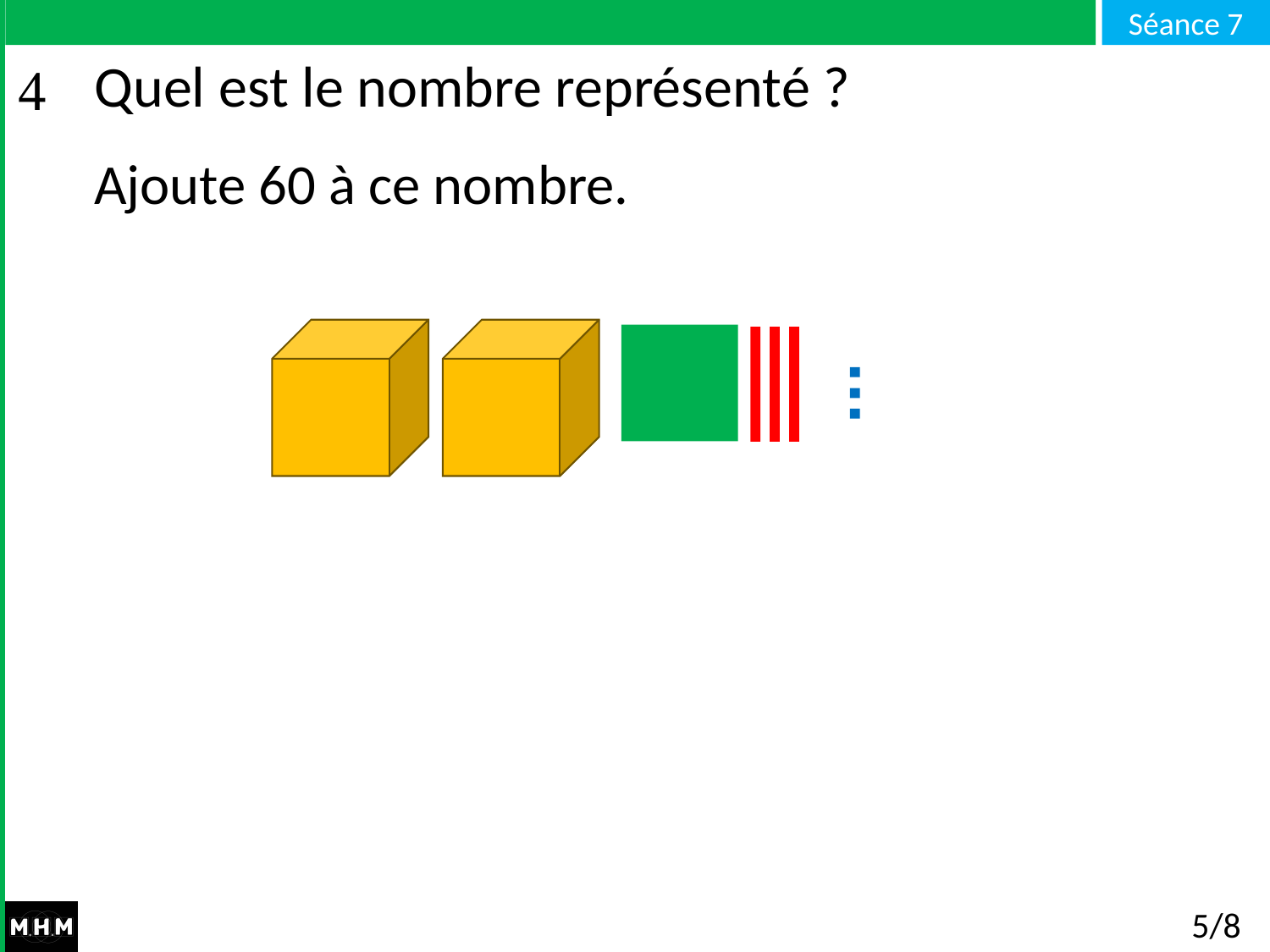

# Quel est le nombre représenté ?
Ajoute 60 à ce nombre.

5/8